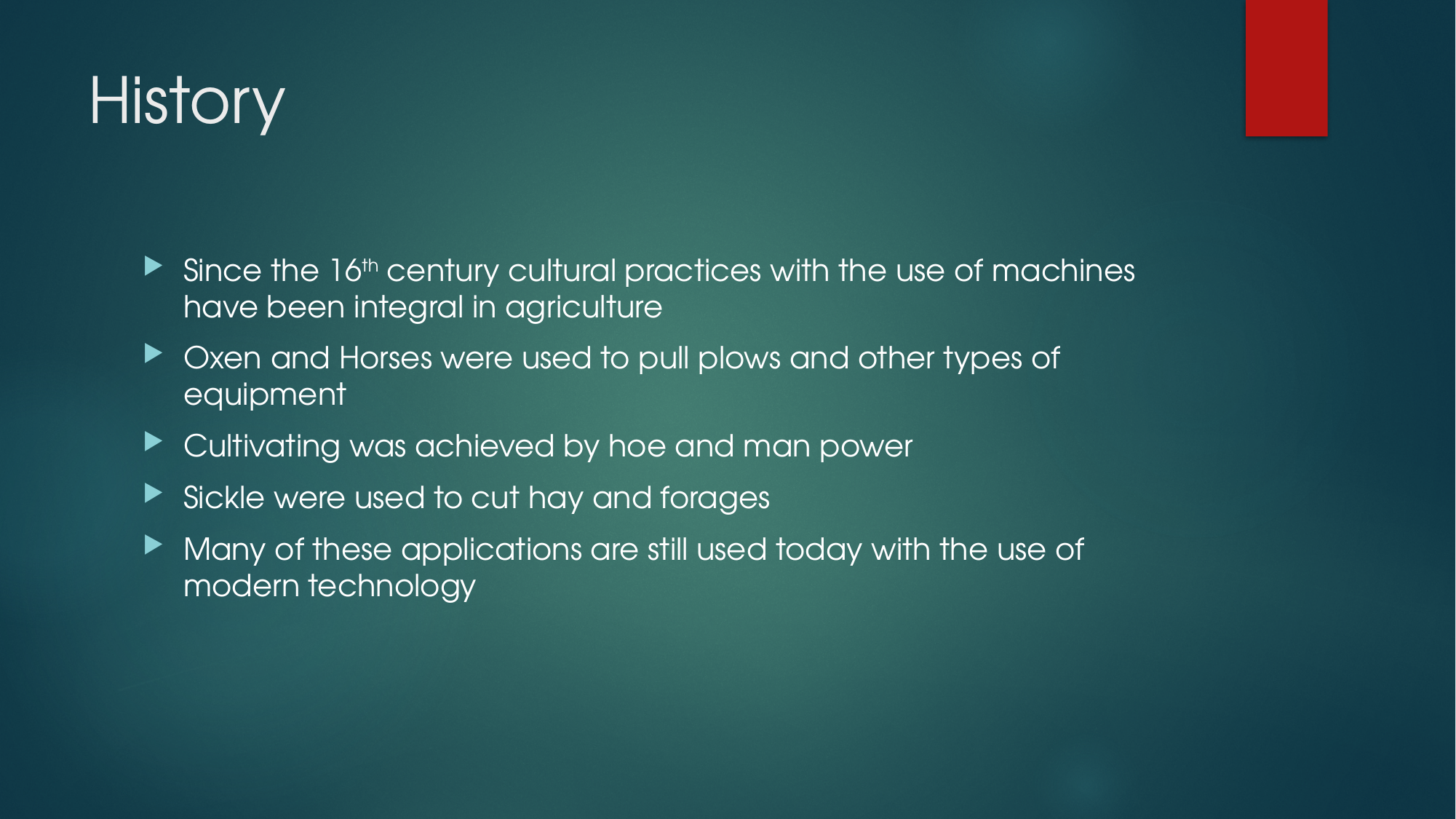

# History
Since the 16th century cultural practices with the use of machines have been integral in agriculture
Oxen and Horses were used to pull plows and other types of equipment
Cultivating was achieved by hoe and man power
Sickle were used to cut hay and forages
Many of these applications are still used today with the use of modern technology